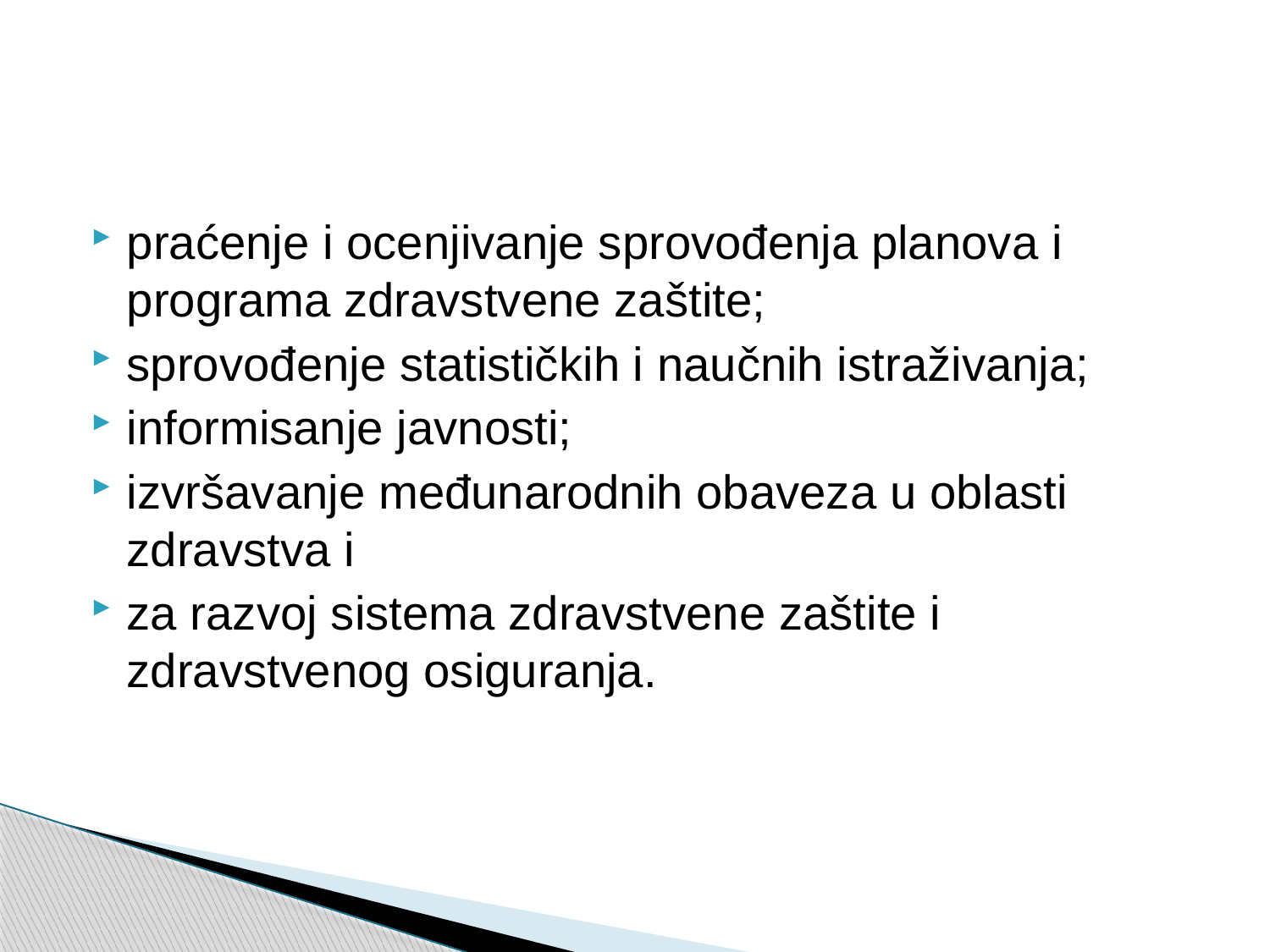

praćenje i ocenjivanje sprovođenja planova i programa zdravstvene zaštite;
sprovođenje statističkih i naučnih istraživanja;
informisanje javnosti;
izvršavanje međunarodnih obaveza u oblasti zdravstva i
za razvoj sistema zdravstvene zaštite i zdravstvenog osiguranja.